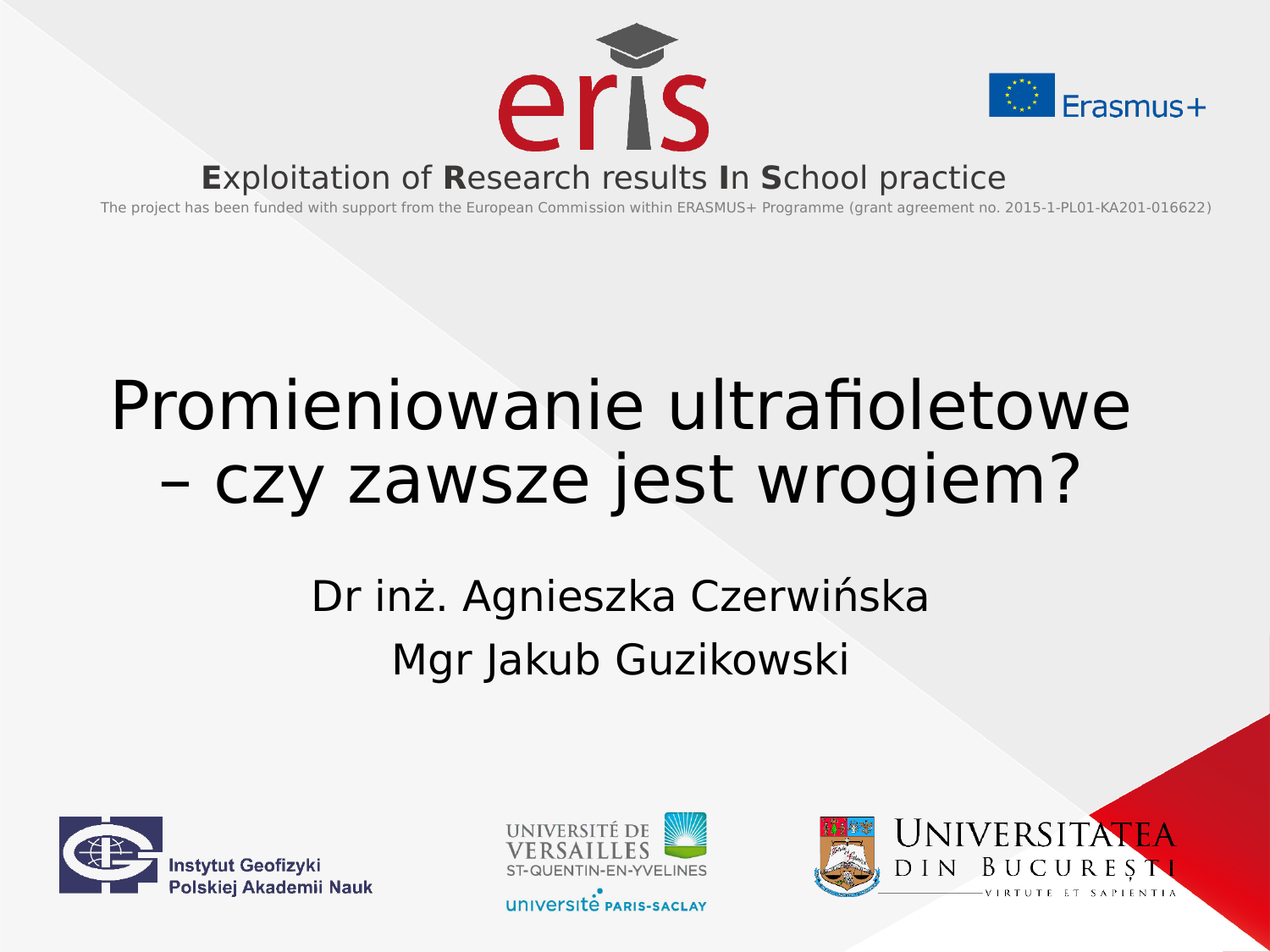

# Promieniowanie ultrafioletowe – czy zawsze jest wrogiem?
Dr inż. Agnieszka Czerwińska
Mgr Jakub Guzikowski